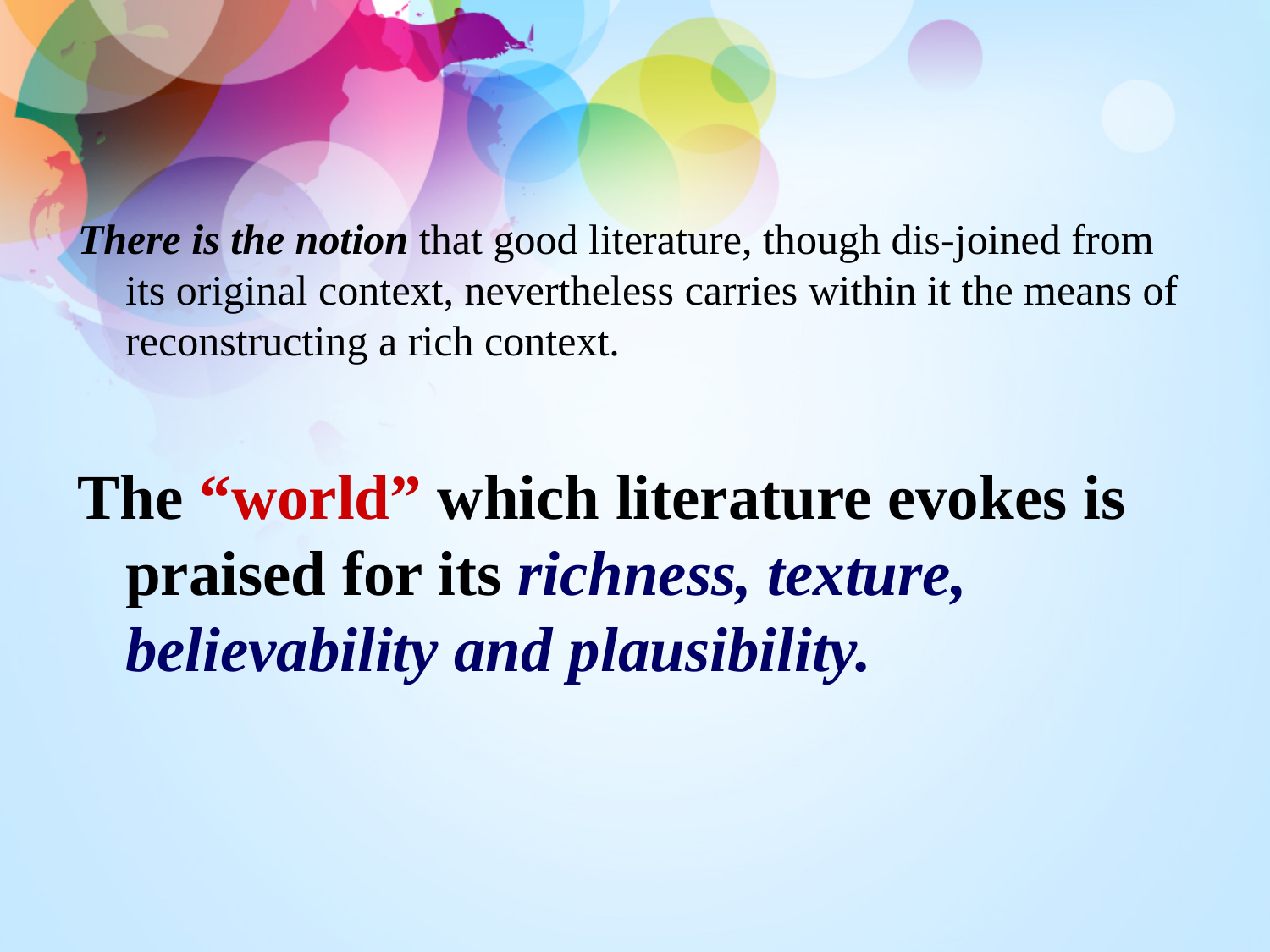

#

There is the notion that good literature, though dis-joined from its original context, nevertheless carries within it the means of reconstructing a rich context.

The “world” which literature evokes is praised for its richness, texture, believability and plausibility.